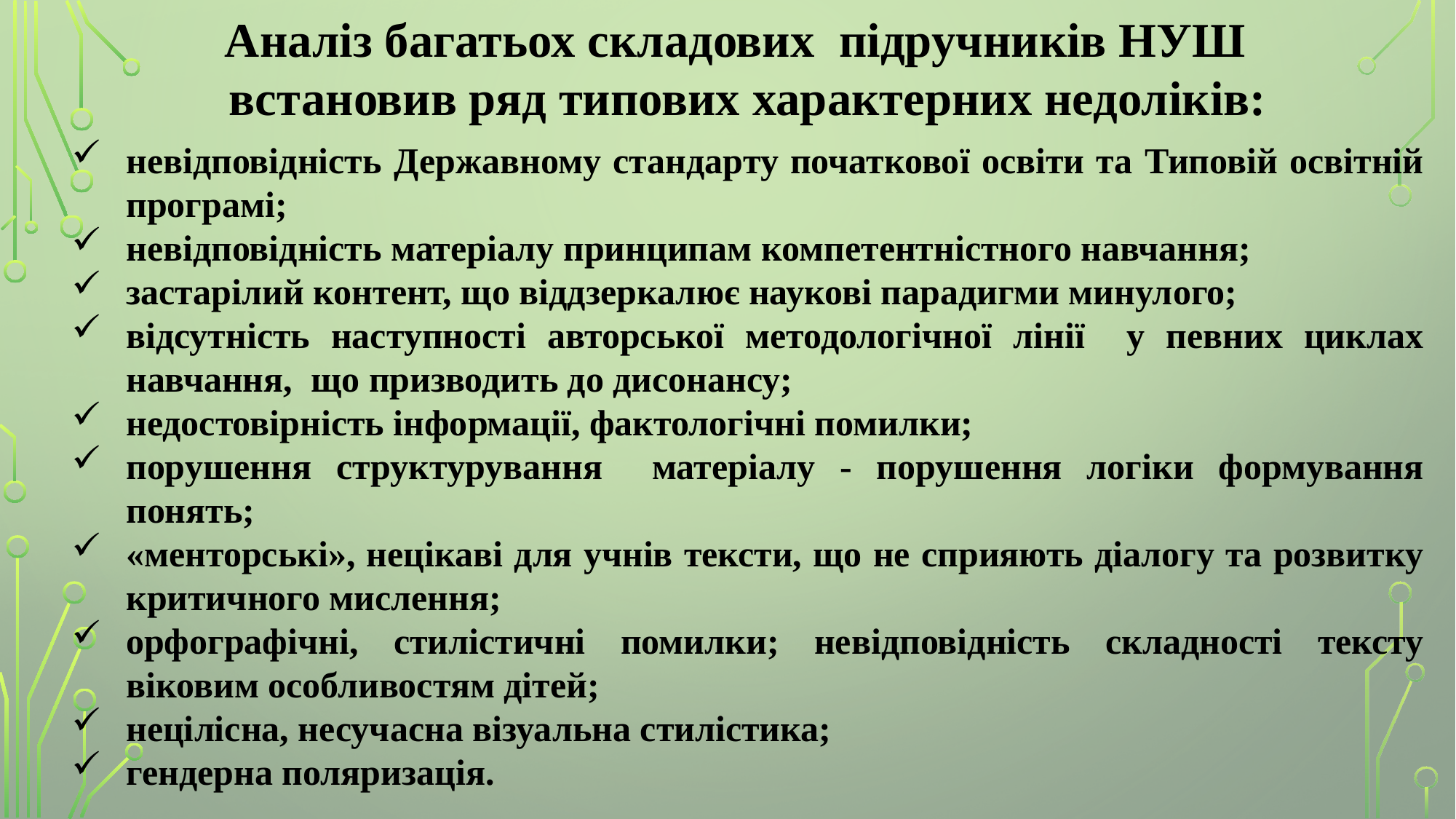

Аналіз багатьох складових  підручників НУШ
встановив ряд типових характерних недоліків:

невідповідність Державному стандарту початкової освіти та Типовій освітній програмі;
невідповідність матеріалу принципам компетентністного навчання;
застарілий контент, що віддзеркалює наукові парадигми минулого;
відсутність наступності авторської методологічної лінії  у певних циклах навчання,  що призводить до дисонансу;
недостовірність інформації, фактологічні помилки;
порушення структурування  матеріалу - порушення логіки формування понять;
«менторські», нецікаві для учнів тексти, що не сприяють діалогу та розвитку критичного мислення;
орфографічні, стилістичні помилки; невідповідність складності тексту віковим особливостям дітей;
нецілісна, несучасна візуальна стилістика;
гендерна поляризація.